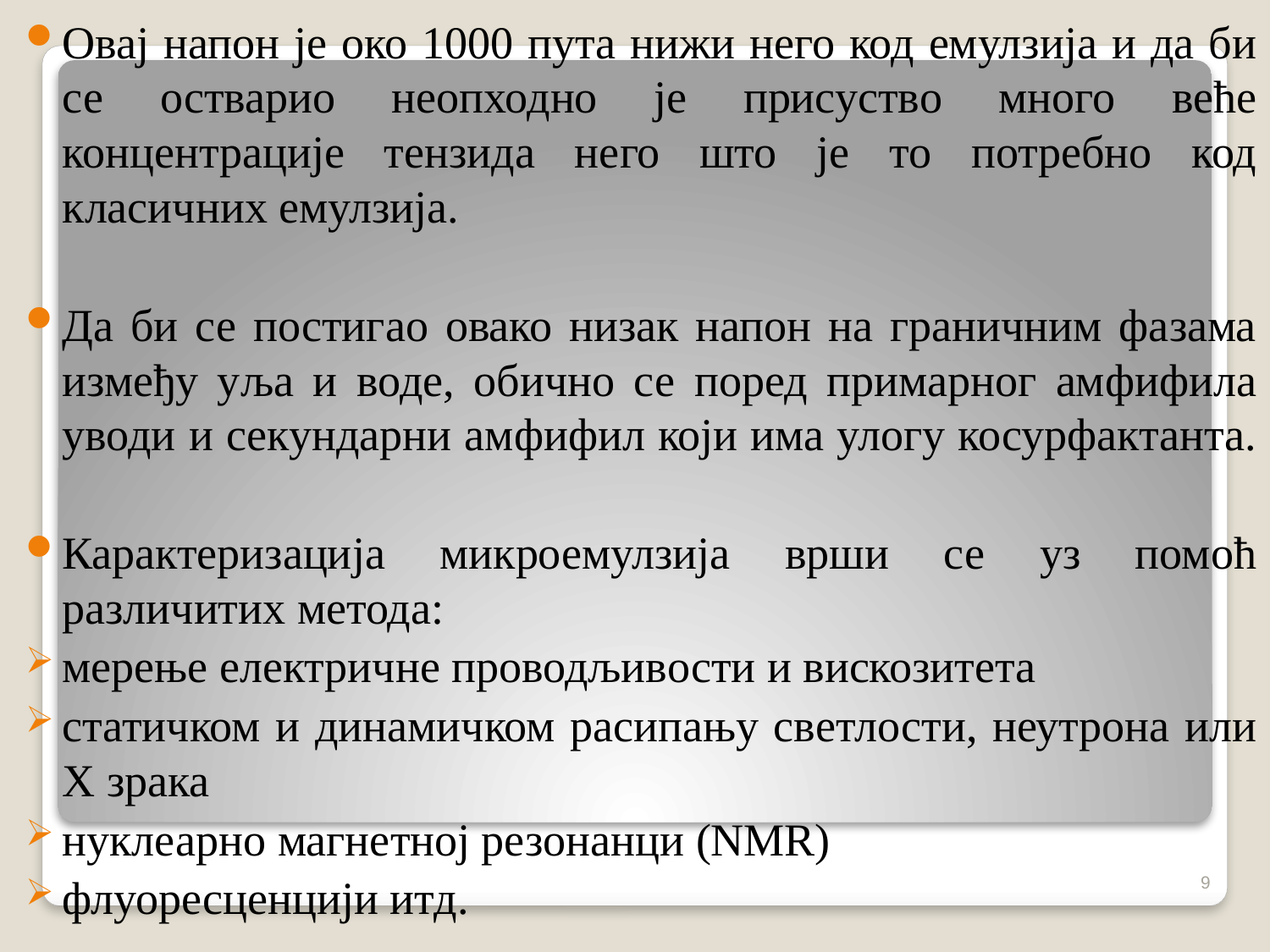

Овај напон је око 1000 пута нижи него код емулзија и да би се остварио неопходно је присуство много веће концентрације тензида него што је то потребно код класичних емулзија.

Да би се постигао овако низак напон на граничним фазама између уља и воде, обично се поред примарног амфифила уводи и секундарни амфифил који има улогу косурфактанта.

Карактеризација микроемулзија врши се уз помоћ различитих метода:
мерење електричне проводљивости и вискозитета
статичком и динамичком расипању светлости, неутрона или X зрака
нуклеарно магнетној резонанци (NMR)
флуоресценцији итд.
9